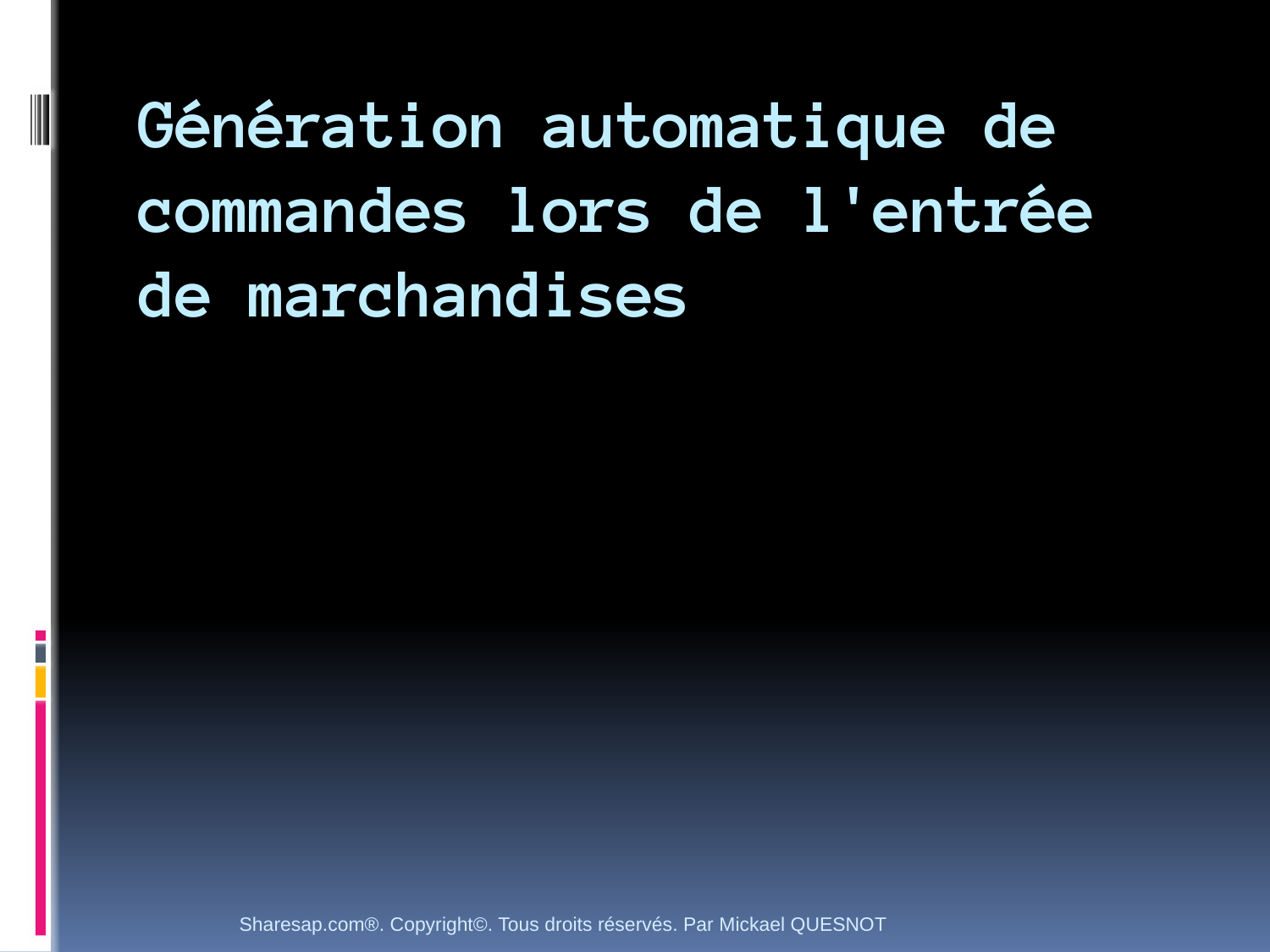

# Génération automatique de commandes lors de l'entrée de marchandises
Sharesap.com®. Copyright©. Tous droits réservés. Par Mickael QUESNOT